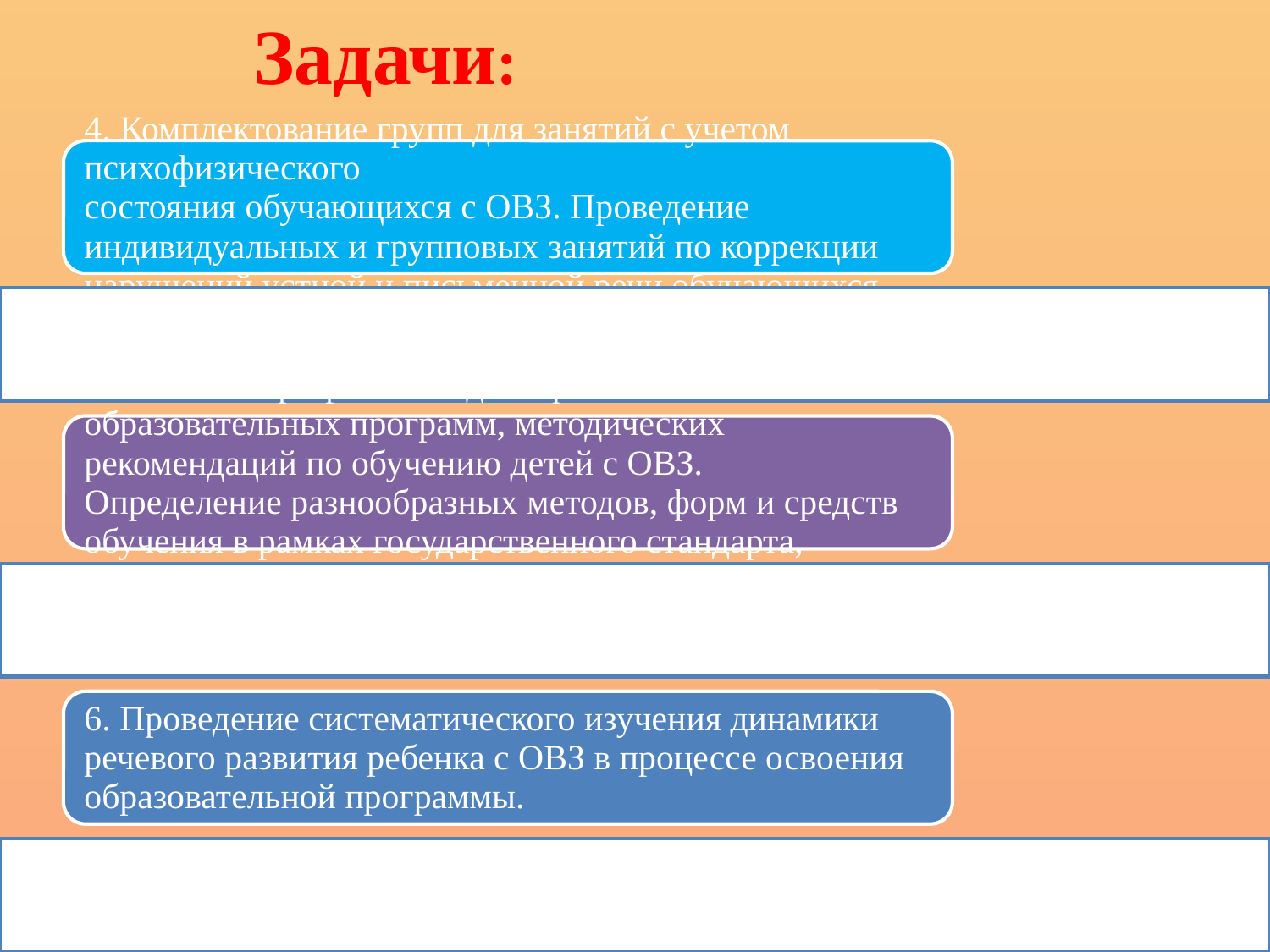

# Задачи:
4. Комплектование групп для занятий с учетом психофизического
состояния обучающихся с ОВЗ. Проведение индивидуальных и групповых занятий по коррекции нарушений устной и письменной речи обучающихся.
5. Участие в разработке адаптированных образовательных программ, методических рекомендаций по обучению детей с ОВЗ.
Определение разнообразных методов, форм и средств обучения в рамках государственного стандарта, повышающих усвоение учебного материала.
6. Проведение систематического изучения динамики речевого развития ребенка с ОВЗ в процессе освоения образовательной программы.